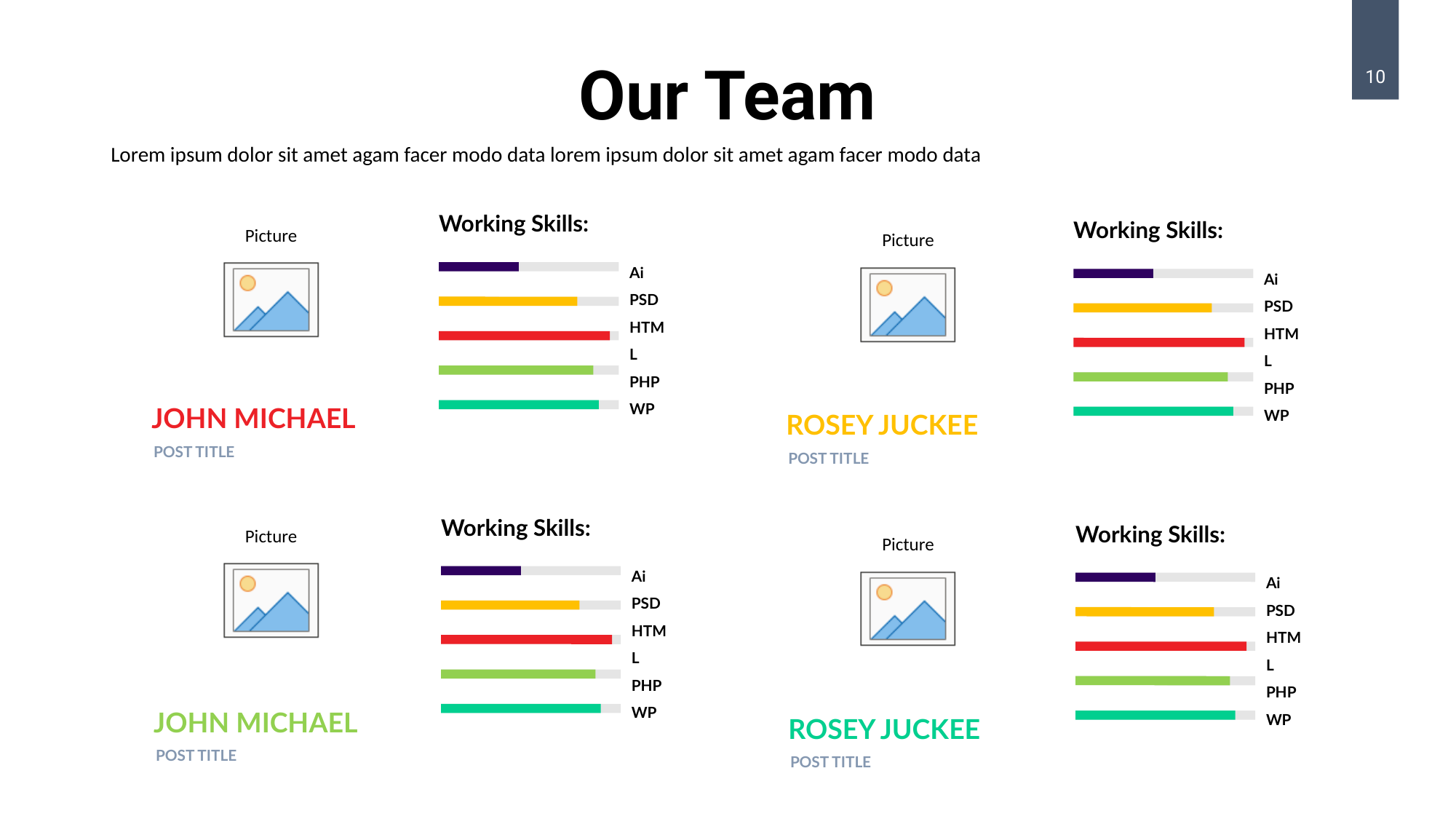

Our Team
10
Lorem ipsum dolor sit amet agam facer modo data lorem ipsum dolor sit amet agam facer modo data
Working Skills:

Working Skills:
Ai
PSD
HTML
PHP
WP

Ai
PSD
HTML
PHP
WP

JOHN MICHAEL
ROSEY JUCKEE
POST TITLE
POST TITLE

Working Skills:

Working Skills:
Ai
PSD
HTML
PHP
WP

Ai
PSD
HTML
PHP
WP

JOHN MICHAEL
ROSEY JUCKEE
POST TITLE
POST TITLE